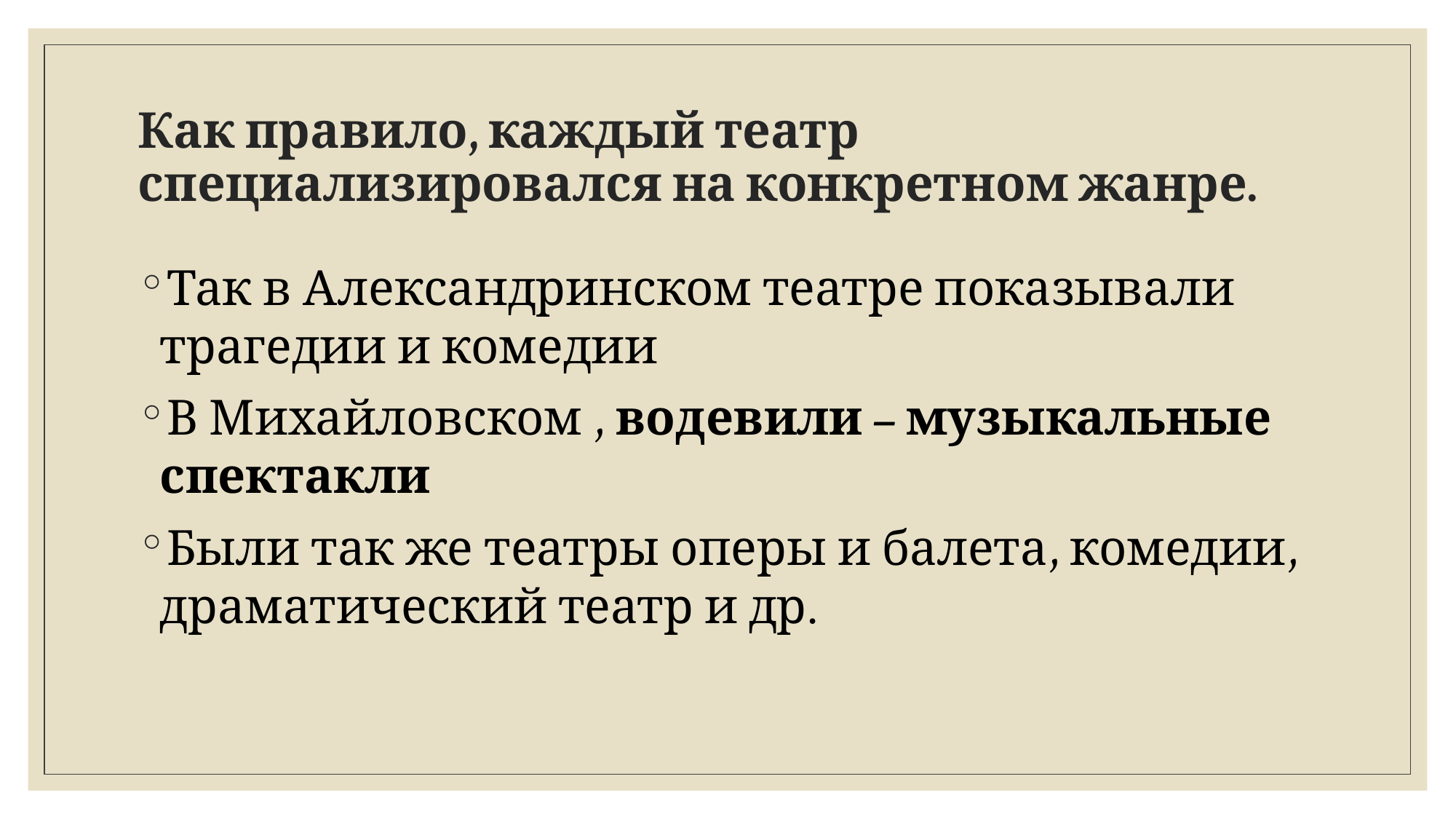

# Как правило, каждый театр специализировался на конкретном жанре.
Так в Александринском театре показывали трагедии и комедии
В Михайловском , водевили – музыкальные спектакли
Были так же театры оперы и балета, комедии, драматический театр и др.